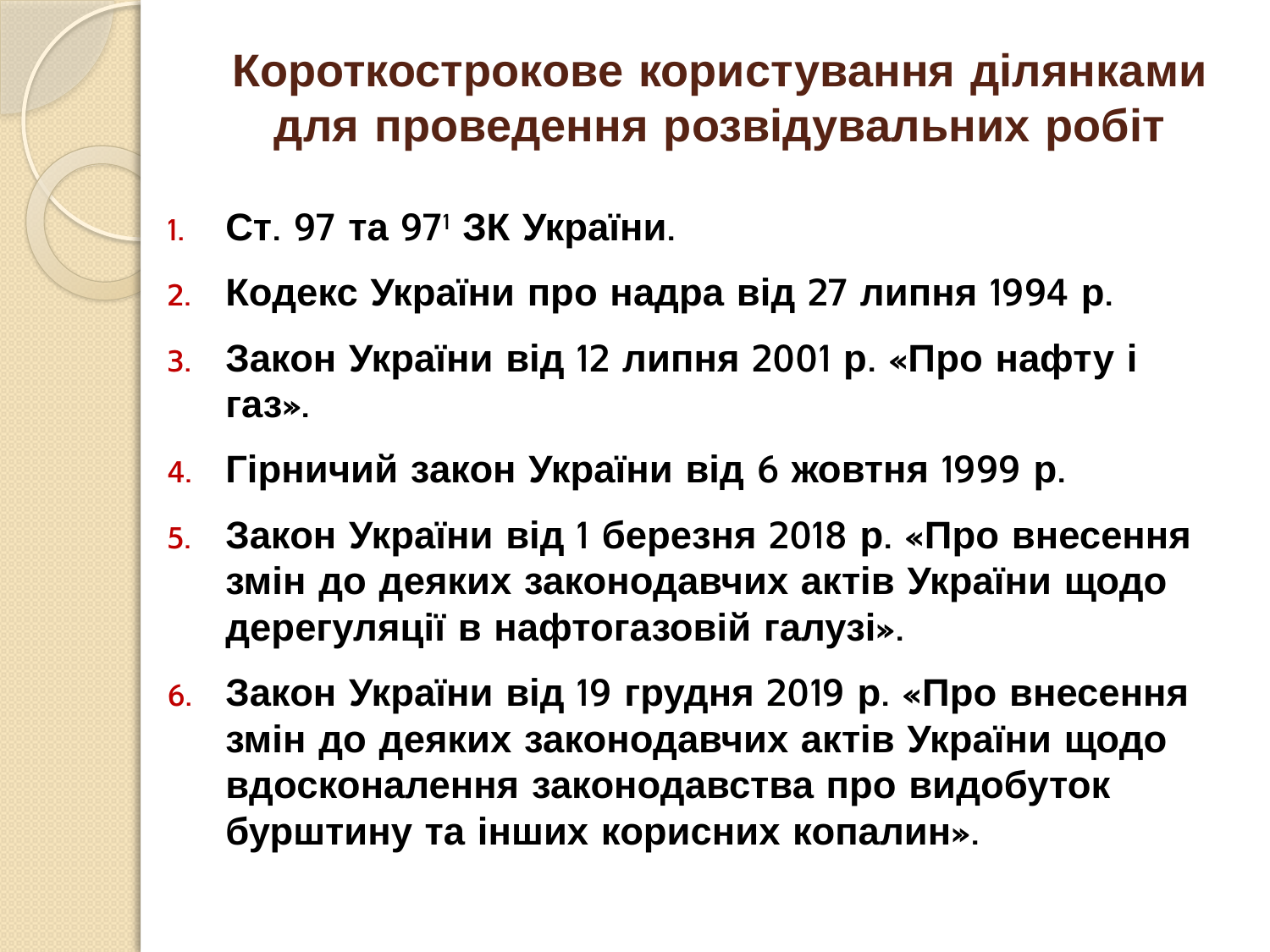

# Короткострокове користування ділянками для проведення розвідувальних робіт
Ст. 97 та 971 ЗК України.
Кодекс України про надра від 27 липня 1994 р.
Закон України від 12 липня 2001 р. «Про нафту і газ».
Гірничий закон України від 6 жовтня 1999 р.
Закон України від 1 березня 2018 р. «Про внесення змін до деяких законодавчих актів України щодо дерегуляції в нафтогазовій галузі».
Закон України від 19 грудня 2019 р. «Про внесення змін до деяких законодавчих актів України щодо вдосконалення законодавства про видобуток бурштину та інших корисних копалин».